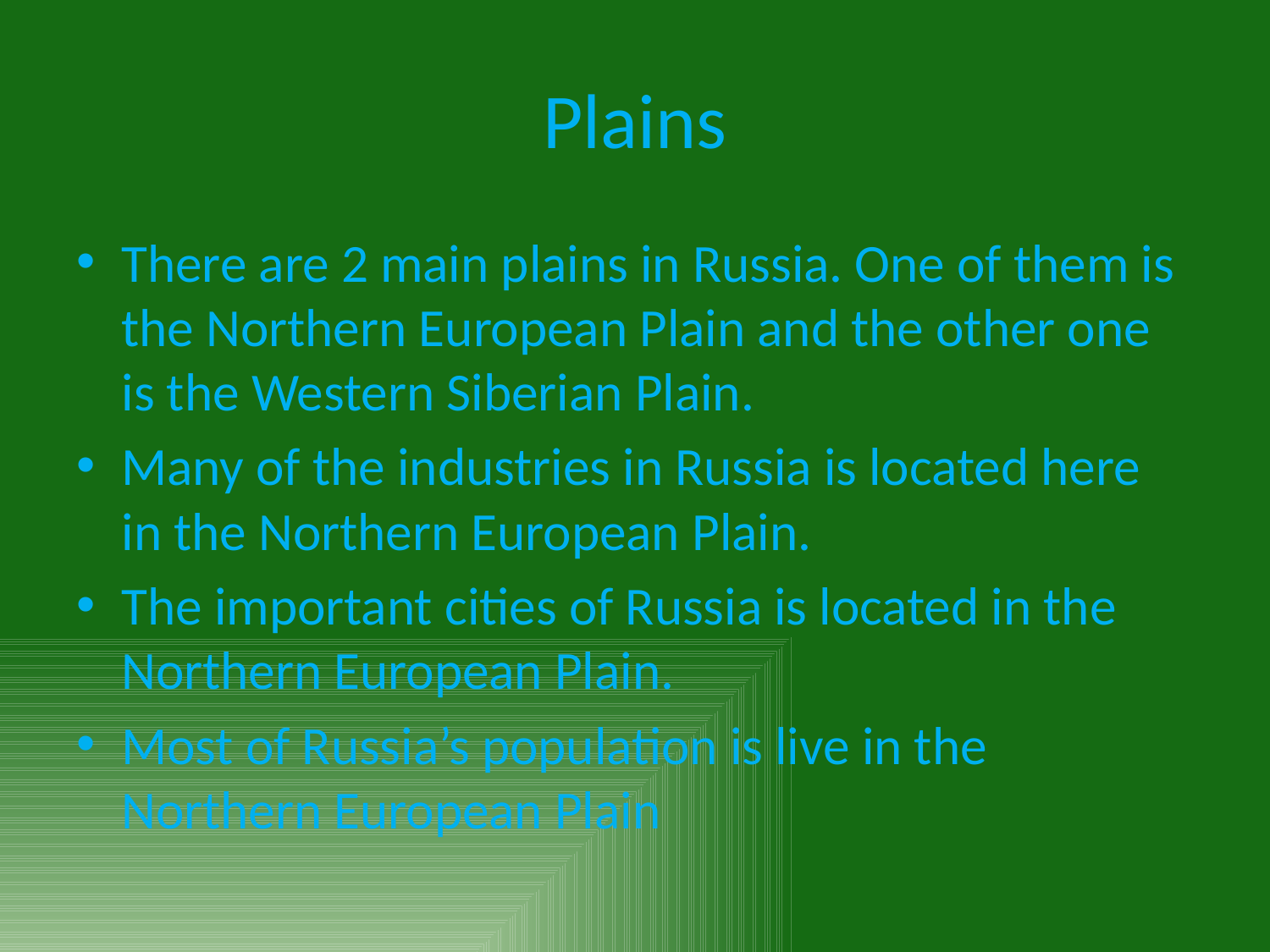

# Plains
There are 2 main plains in Russia. One of them is the Northern European Plain and the other one is the Western Siberian Plain.
Many of the industries in Russia is located here in the Northern European Plain.
The important cities of Russia is located in the Northern European Plain.
Most of Russia’s population is live in the Northern European Plain